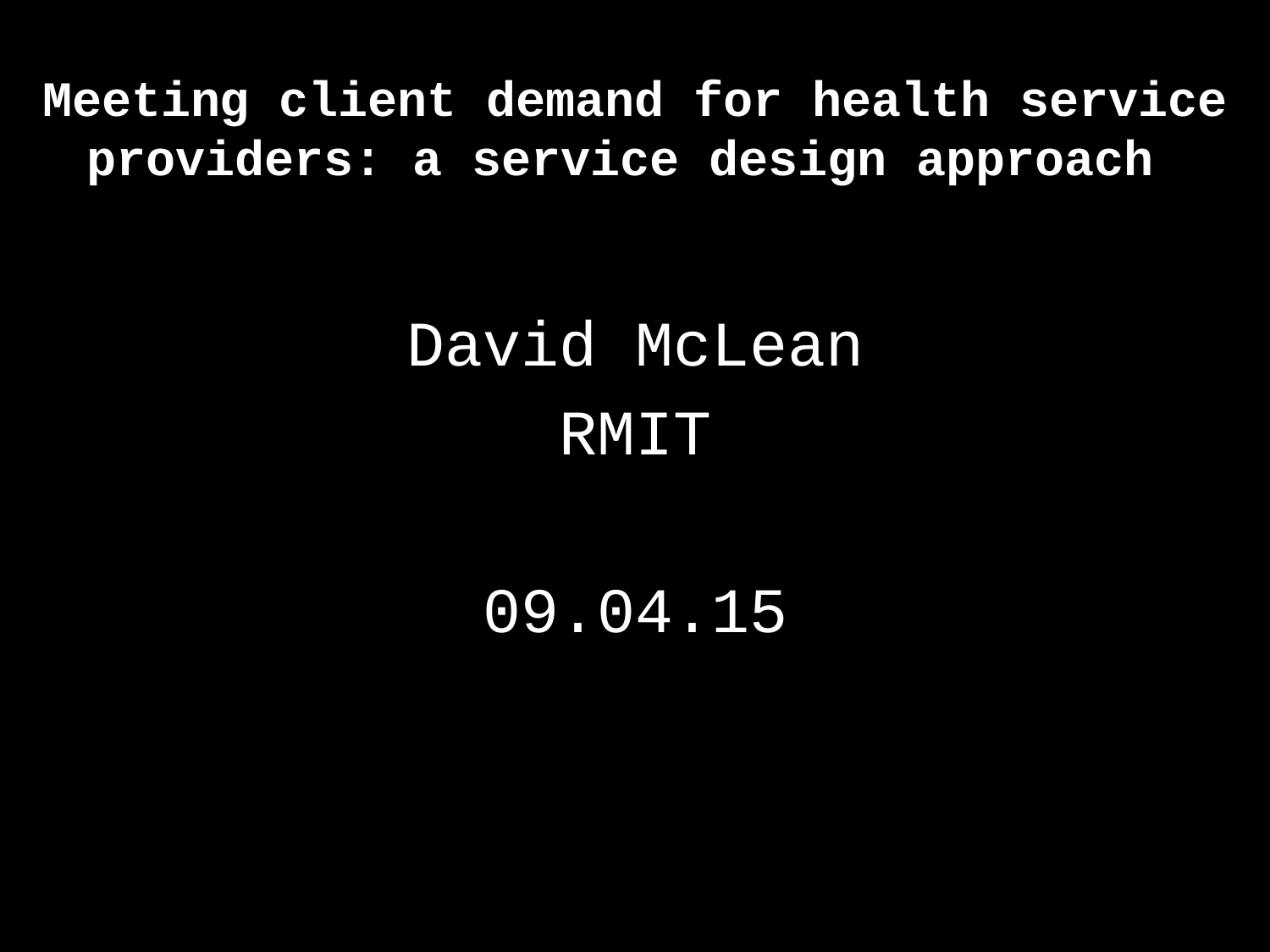

# Meeting client demand for health service providers: a service design approach
David McLean
RMIT

09.04.15